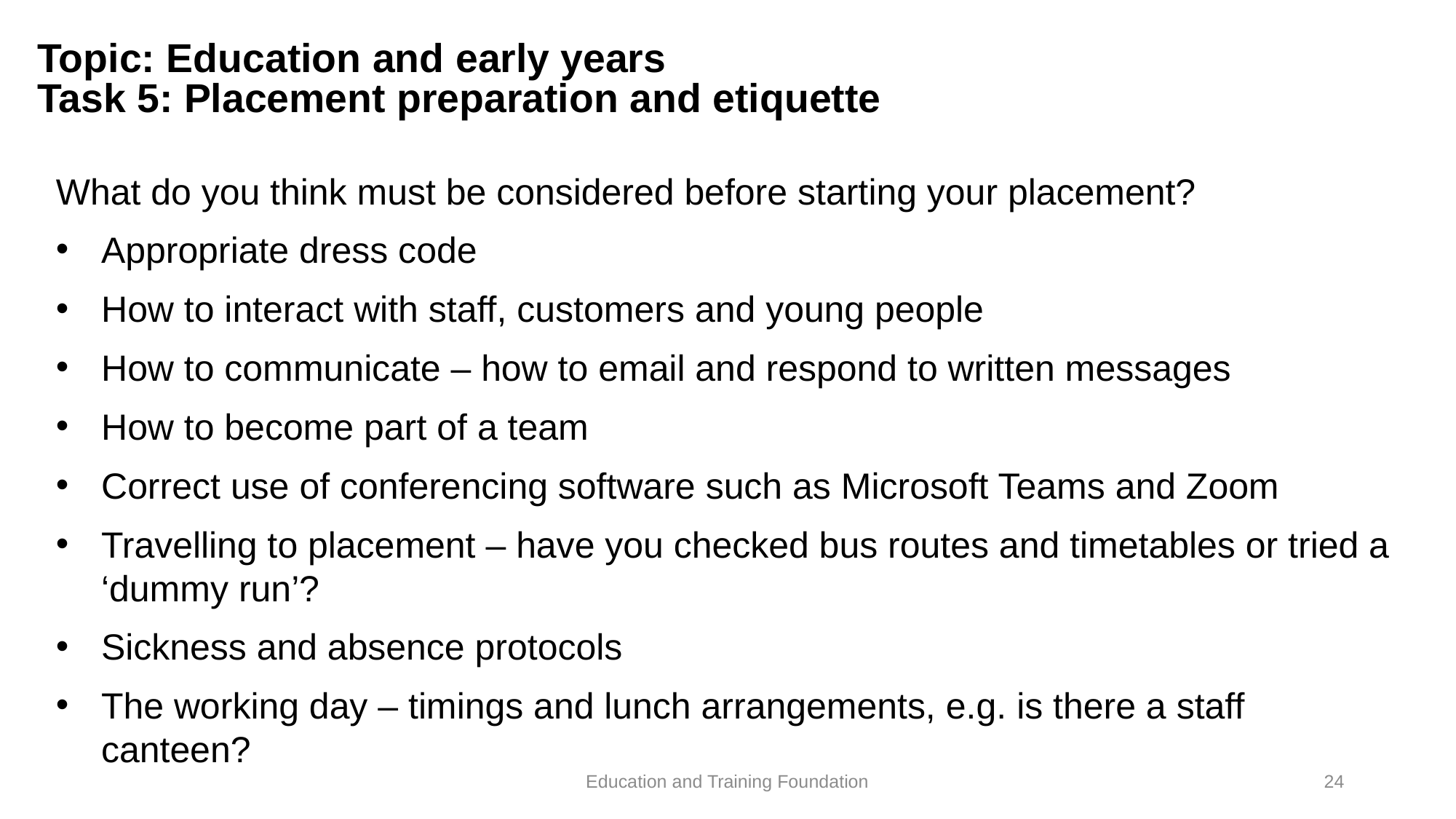

# Topic: Education and early years Task 5: Placement preparation and etiquette
What do you think must be considered before starting your placement?
Appropriate dress code
How to interact with staff, customers and young people
How to communicate – how to email and respond to written messages
How to become part of a team
Correct use of conferencing software such as Microsoft Teams and Zoom
Travelling to placement – have you checked bus routes and timetables or tried a ‘dummy run’?
Sickness and absence protocols
The working day – timings and lunch arrangements, e.g. is there a staff canteen?

Education and Training Foundation
24